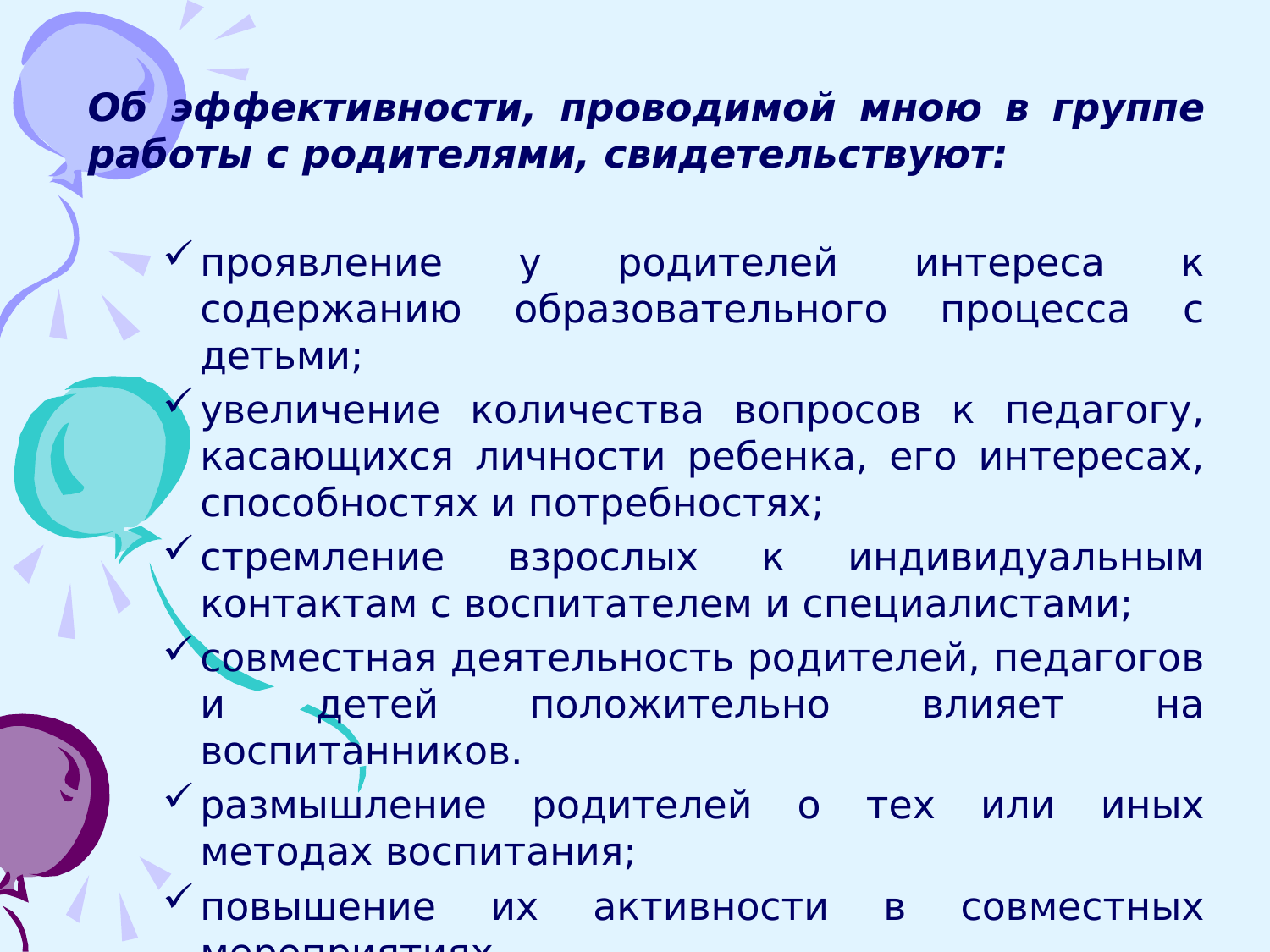

Об эффективности, проводимой мною в группе работы с родителями, свидетельствуют:

проявление у родителей интереса к содержанию образовательного процесса с детьми;
увеличение количества вопросов к педагогу, касающихся личности ребенка, его интересах, способностях и потребностях;
стремление взрослых к индивидуальным контактам с воспитателем и специалистами;
совместная деятельность родителей, педагогов и детей положительно влияет на воспитанников.
размышление родителей о тех или иных методах воспитания;
повышение их активности в совместных мероприятиях.